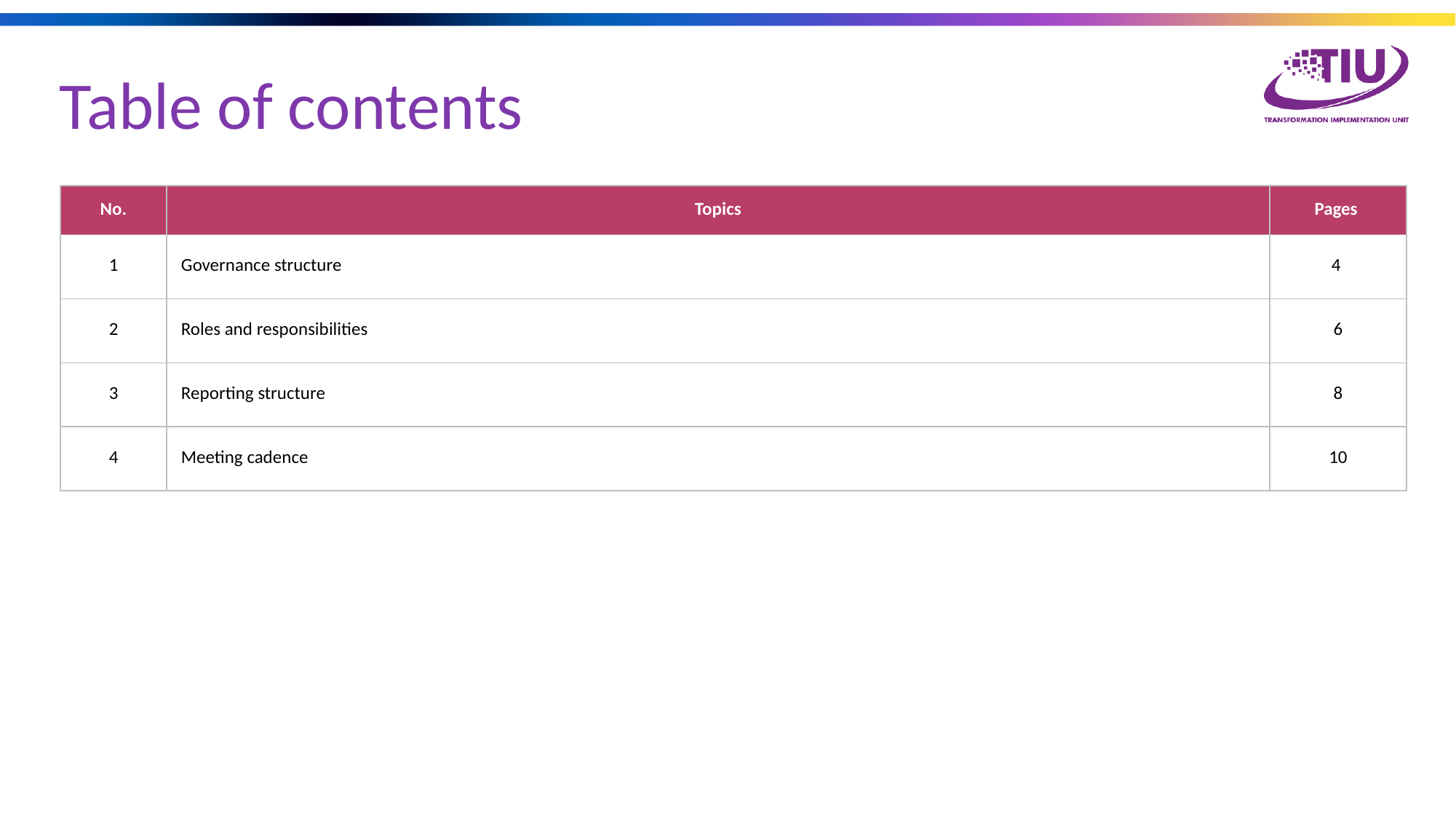

Table of contents
| No. | Topics | Pages |
| --- | --- | --- |
| 1 | Governance structure | 4 |
| 2 | Roles and responsibilities | 6 |
| 3 | Reporting structure | 8 |
| 4 | Meeting cadence | 10 |